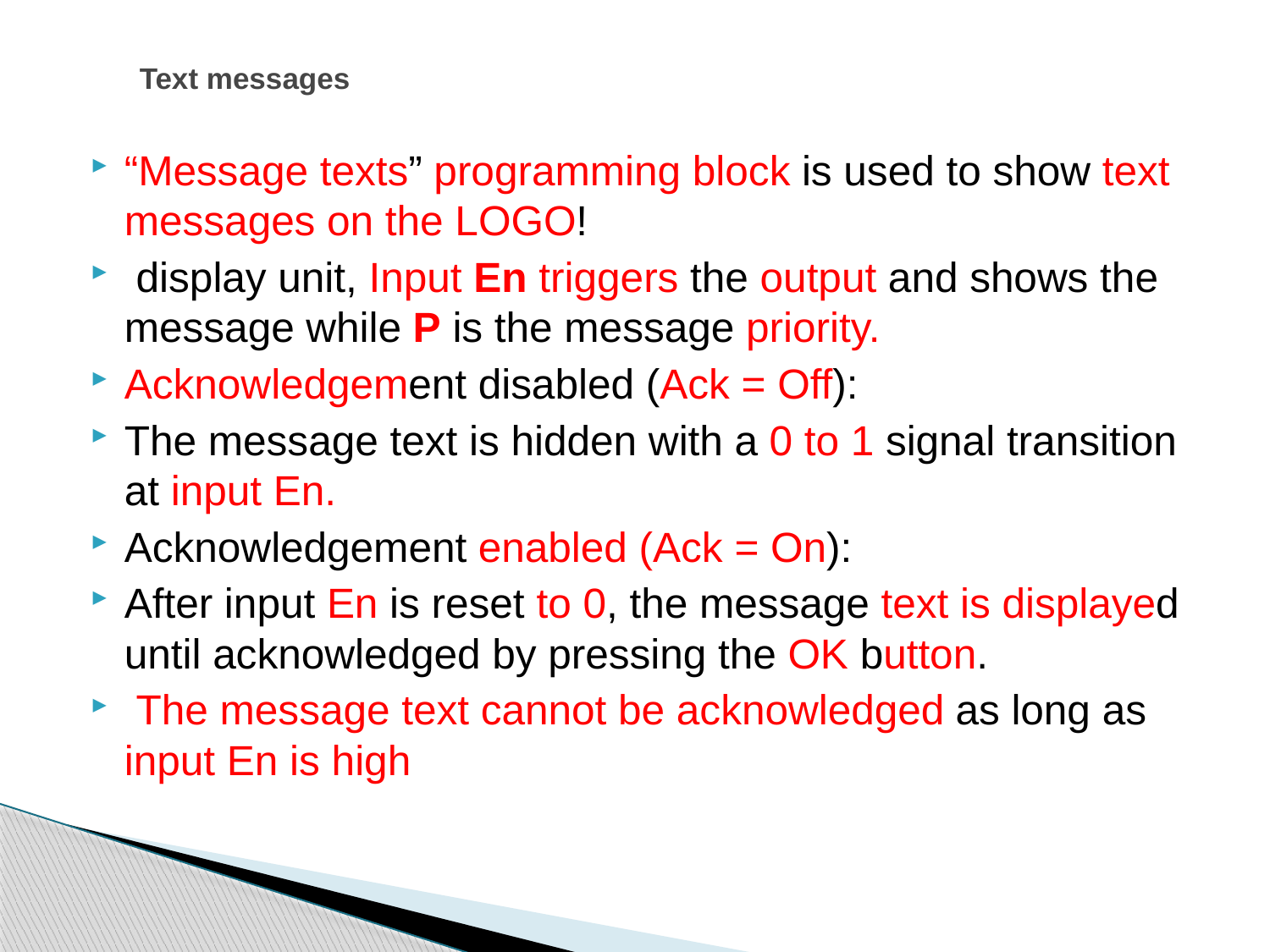

# Text messages
“Message texts” programming block is used to show text messages on the LOGO!
 display unit, Input En triggers the output and shows the message while P is the message priority.
Acknowledgement disabled (Ack = Off):
The message text is hidden with a 0 to 1 signal transition at input En.
Acknowledgement enabled (Ack = On):
After input En is reset to 0, the message text is displayed until acknowledged by pressing the OK button.
 The message text cannot be acknowledged as long as input En is high